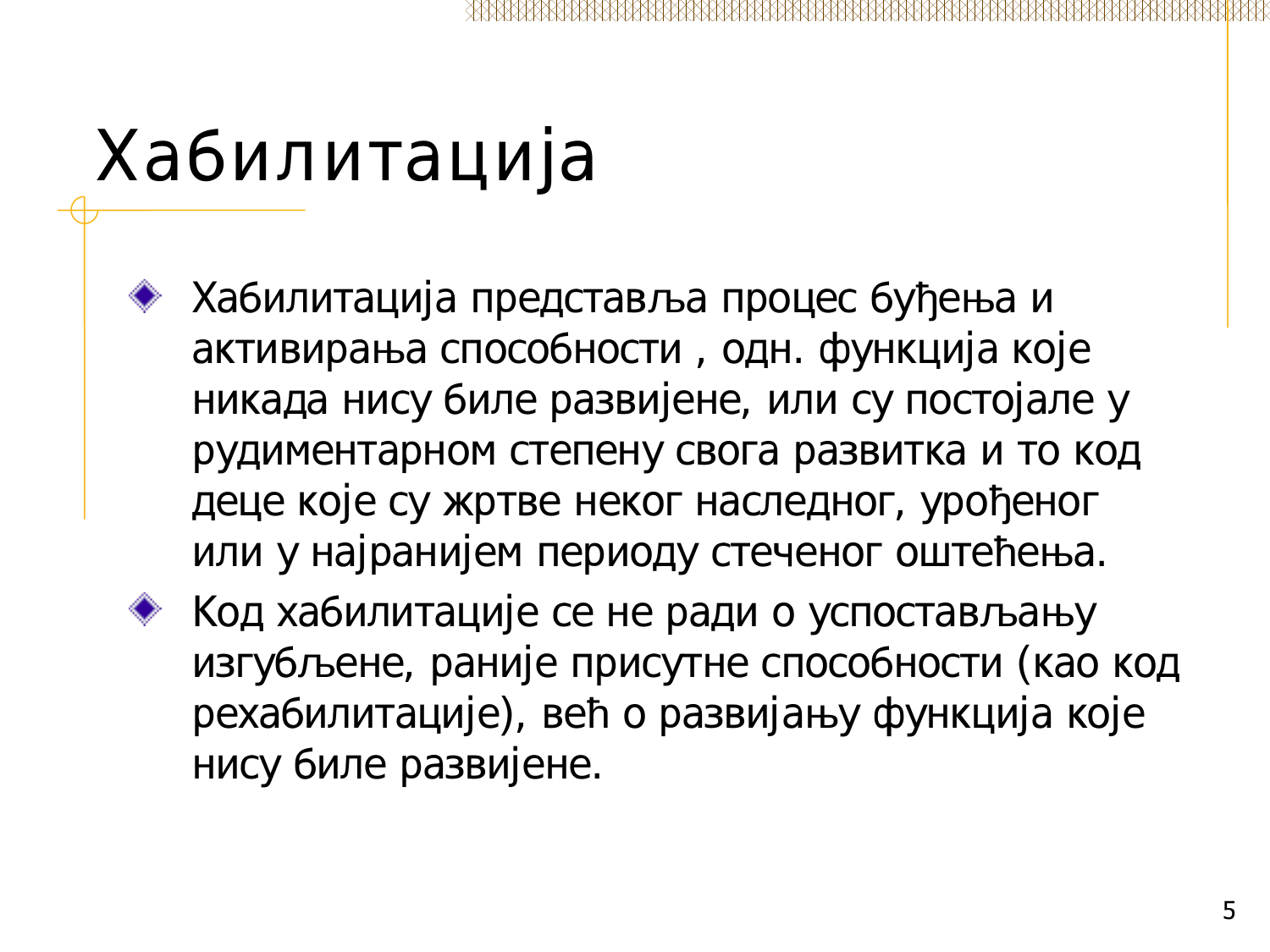

# Хабилитација
Хабилитација представља процес буђења и активирања способности , одн. функција које никада нису биле развијене, или су постојале у рудиментарном степену свога развитка и то код деце које су жртве неког наследног, урођеног или у најранијем периоду стеченог оштећења.
Код хабилитације се не ради о успостављању изгубљене, раније присутне способности (као код рехабилитације), већ о развијању функција које нису биле развијене.

5